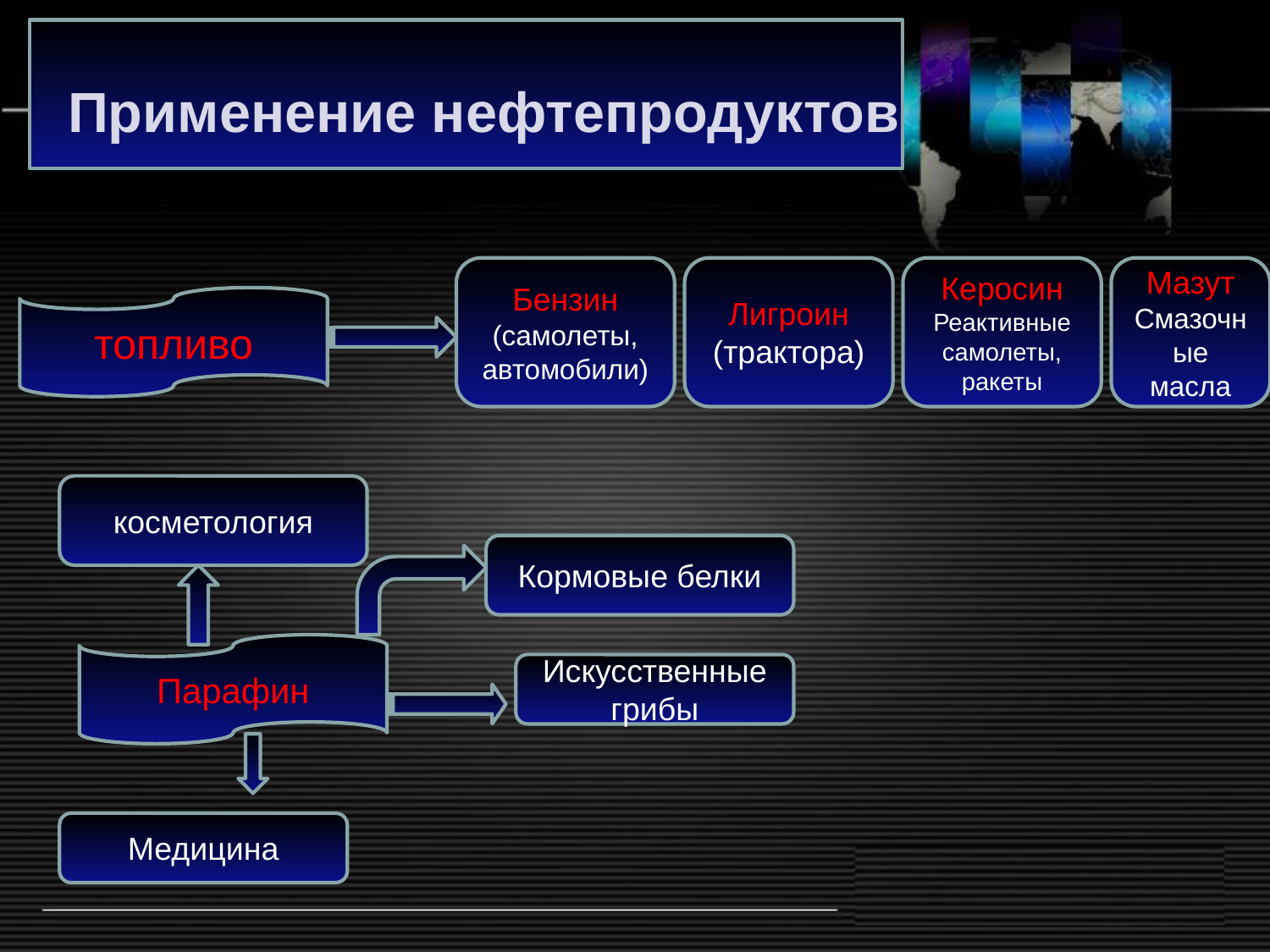

Применение нефтепродуктов

Бензин
(самолеты, автомобили)
Лигроин
(трактора)
Керосин
Реактивные самолеты, ракеты
Мазут
Смазочные масла
топливо

косметология
Кормовые белки

Парафин
Искусственные грибы

Медицина